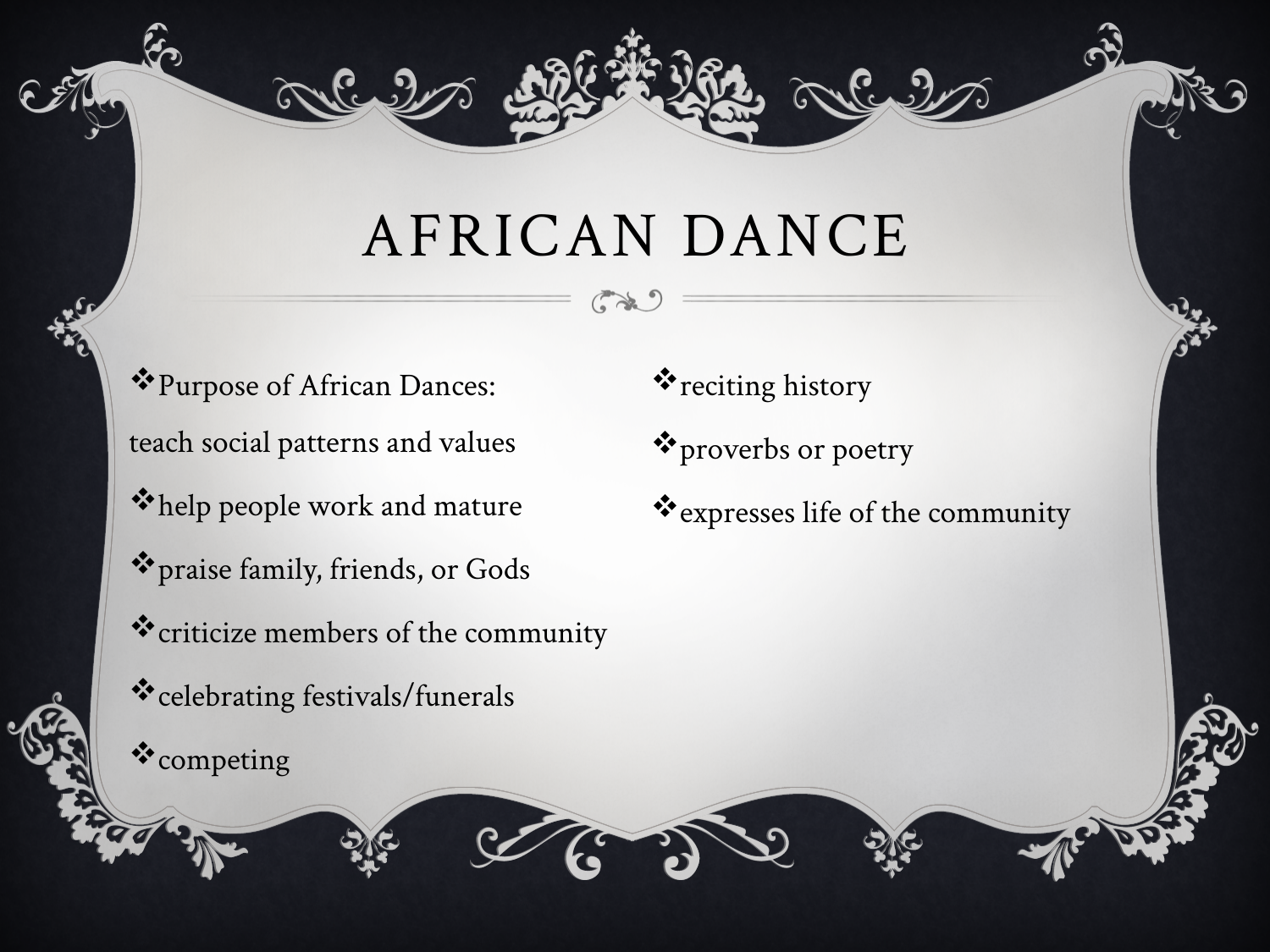

# African dance
Purpose of African Dances:
teach social patterns and values
help people work and mature
praise family, friends, or Gods
criticize members of the community
celebrating festivals/funerals
competing
reciting history
proverbs or poetry
expresses life of the community